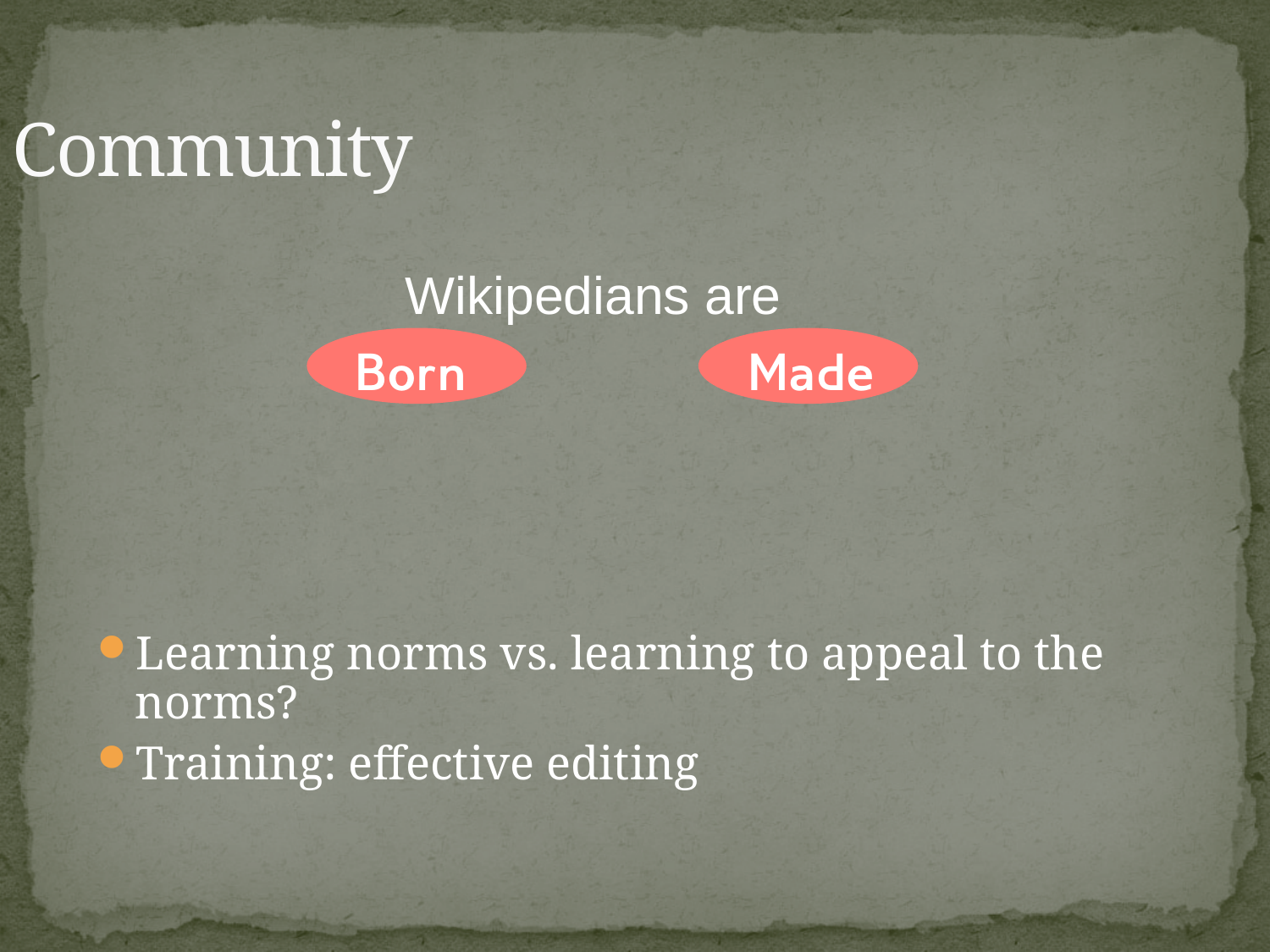

Community
Wikipedians are
Born
Made

Learning norms vs. learning to appeal to the norms?
Training: effective editing